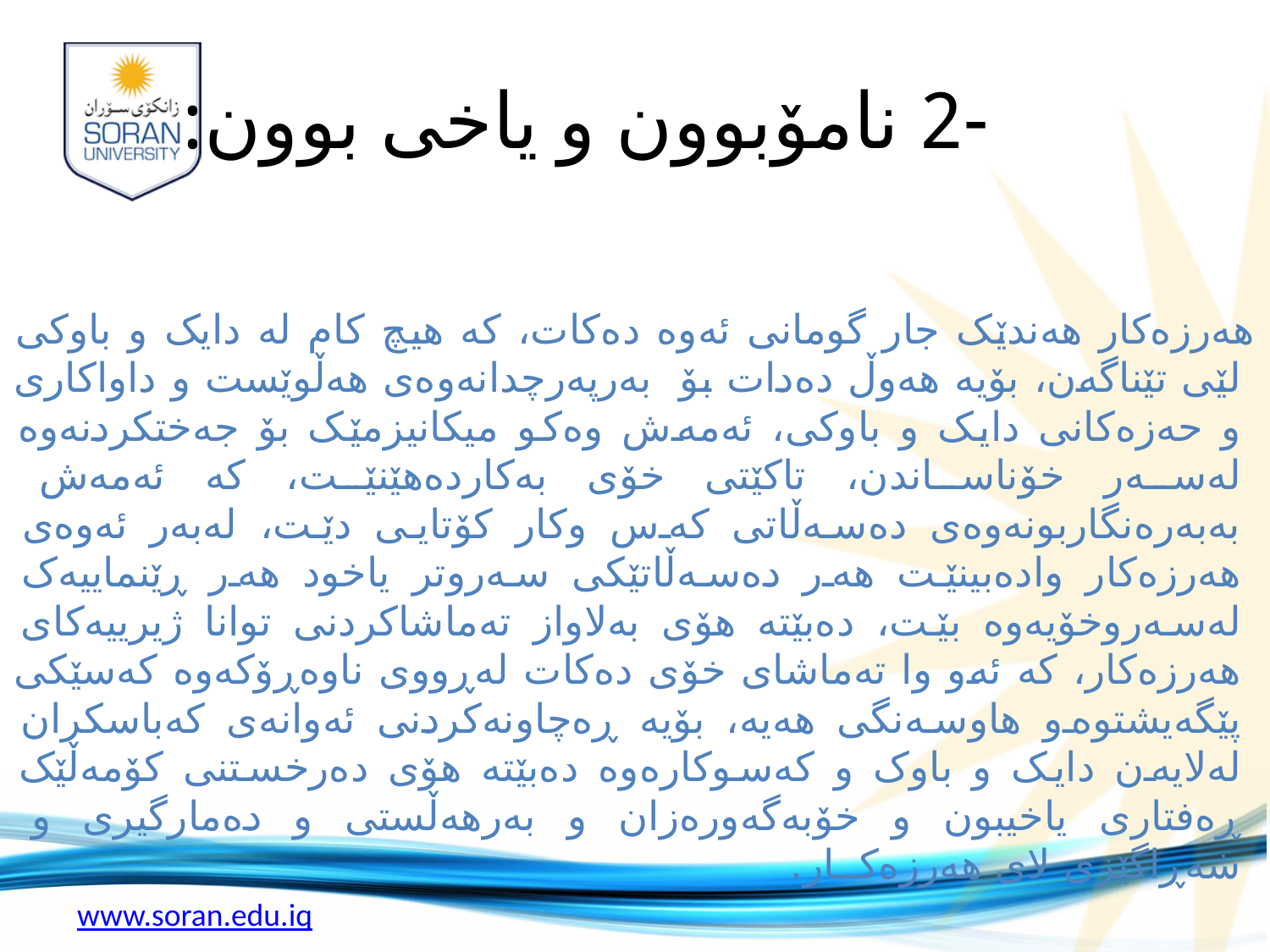

# -2 نامۆبوون و یاخی‌ بوون:
هه‌رزه‌کار هه‌ندێک جار گومانی‌ ئه‌وه‌ ده‌کات، که‌ هیچ کام له‌ دایک و باوکی‌ لێی تێناگه‌ن، بۆیه‌ هه‌وڵ ده‌دات بۆ  به‌رپه‌رچدانه‌وه‌ی‌ هه‌ڵوێست و داواکاری‌ و حه‌زه‌کانی‌ دایک و باوکی‌، ئه‌مه‌ش وه‌کو میکانیزمێک بۆ جه‌ختکردنه‌وه‌ له‌سه‌ر خۆناساندن، تاکێتی‌ خۆی‌ به‌کارده‌هێنێت، که‌ ئه‌مه‌ش به‌به‌ره‌نگاربونه‌وه‌ی‌ ده‌سه‌ڵاتی‌ که‌س وکار کۆتایی دێت، له‌به‌ر ئه‌وه‌ی‌ هه‌رزه‌کار واده‌بینێت هه‌ر ده‌سه‌ڵاتێکی‌ سه‌روتر یاخود هه‌ر ڕێنماییه‌ک له‌سه‌روخۆیه‌وه‌ بێت، ده‌بێته‌ هۆی‌ به‌لاواز ته‌ماشاکردنی‌ توانا ژیرییه‌کای‌ هه‌رزه‌کار، که‌ ئه‌و وا ته‌ماشای‌ خۆی‌ ده‌کات له‌ڕووی‌ ناوه‌ڕۆکه‌وه‌ که‌سێکی‌ پێگه‌یشتوه‌و هاوسه‌نگی‌ هه‌یه‌، بۆیه‌ ڕه‌چاونه‌کردنی‌ ئه‌وانه‌ی‌ که‌باسکران له‌لایه‌ن دایک و باوک و که‌سوکاره‌وه‌ ده‌بێته‌ هۆی‌ ده‌رخستنی‌ کۆمه‌ڵێک ڕه‌فتاری‌ یاخیبون و خۆبه‌گه‌وره‌زان و به‌رهه‌ڵستی‌ و ده‌مارگیری‌ و شه‌ڕاگێزی‌ لای‌ هه‌رزه‌کــار.